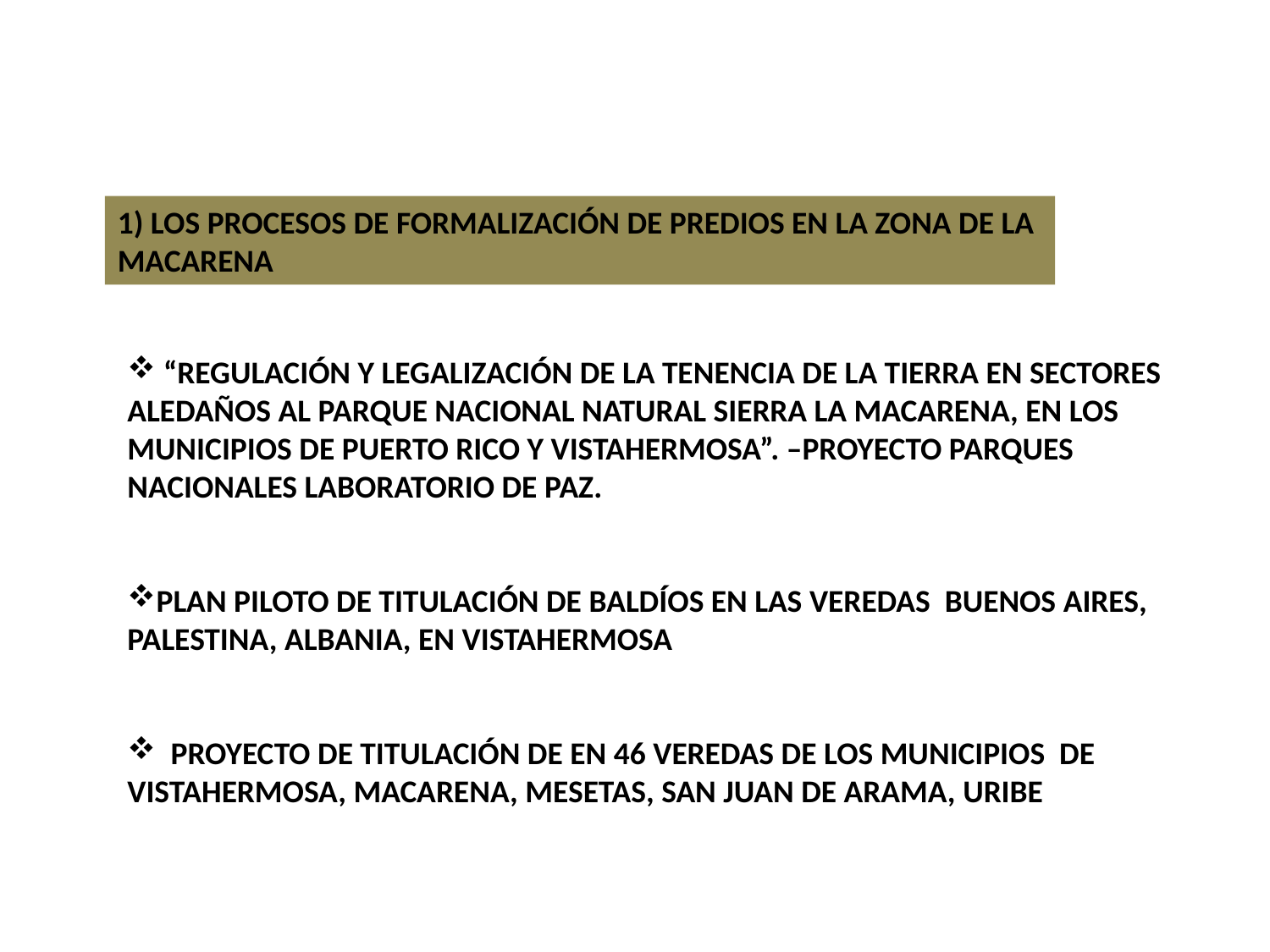

1) LOS PROCESOS DE FORMALIZACIÓN DE PREDIOS EN LA ZONA DE LA MACARENA
 “REGULACIÓN Y LEGALIZACIÓN DE LA TENENCIA DE LA TIERRA EN SECTORES ALEDAÑOS AL PARQUE NACIONAL NATURAL SIERRA LA MACARENA, EN LOS MUNICIPIOS DE PUERTO RICO Y VISTAHERMOSA”. –PROYECTO PARQUES NACIONALES LABORATORIO DE PAZ.

PLAN PILOTO DE TITULACIÓN DE BALDÍOS EN LAS VEREDAS  BUENOS AIRES, PALESTINA, ALBANIA, EN VISTAHERMOSA

  PROYECTO DE TITULACIÓN DE EN 46 VEREDAS DE LOS MUNICIPIOS  DE VISTAHERMOSA, MACARENA, MESETAS, SAN JUAN DE ARAMA, URIBE